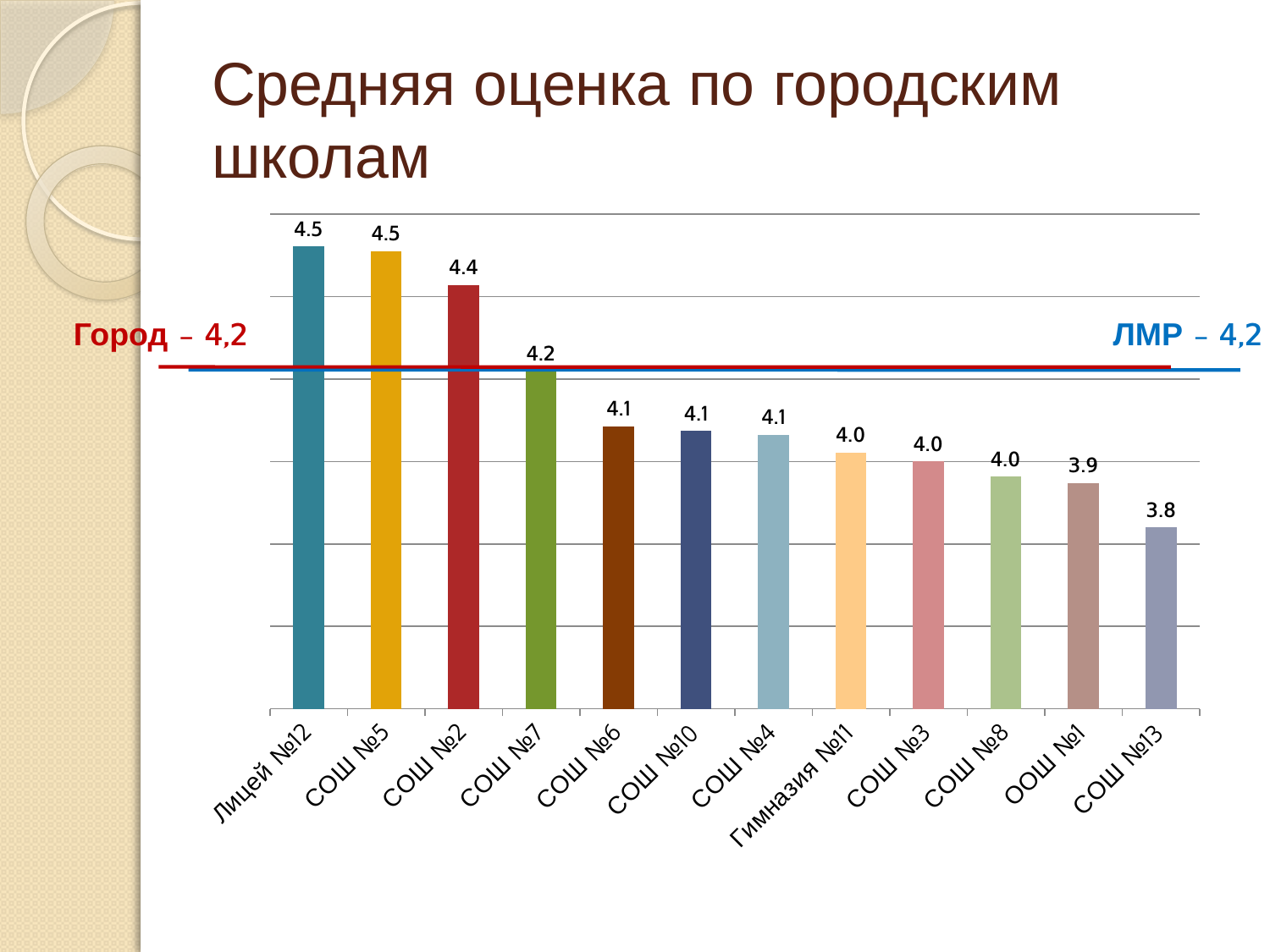

# Средняя оценка по городским школам

### Chart

| Category |  |
|---|---|
| Лицей №12 | 4.521276595744689 |
| СОШ №5 | 4.510869565217392 |
| СОШ №2 | 4.428571428571429 |
| СОШ №7 | 4.22033898305085 |
| СОШ №6 | 4.086021505376349 |
| СОШ №10 | 4.074074074074074 |
| СОШ №4 | 4.0652173913043494 |
| Гимназия №11 | 4.022222222222222 |
| СОШ №3 | 4.0 |
| СОШ №8 | 3.9629629629629632 |
| ООШ №1 | 3.9473684210526314 |
| СОШ №13 | 3.84 |
Город – 4,2
ЛМР – 4,2